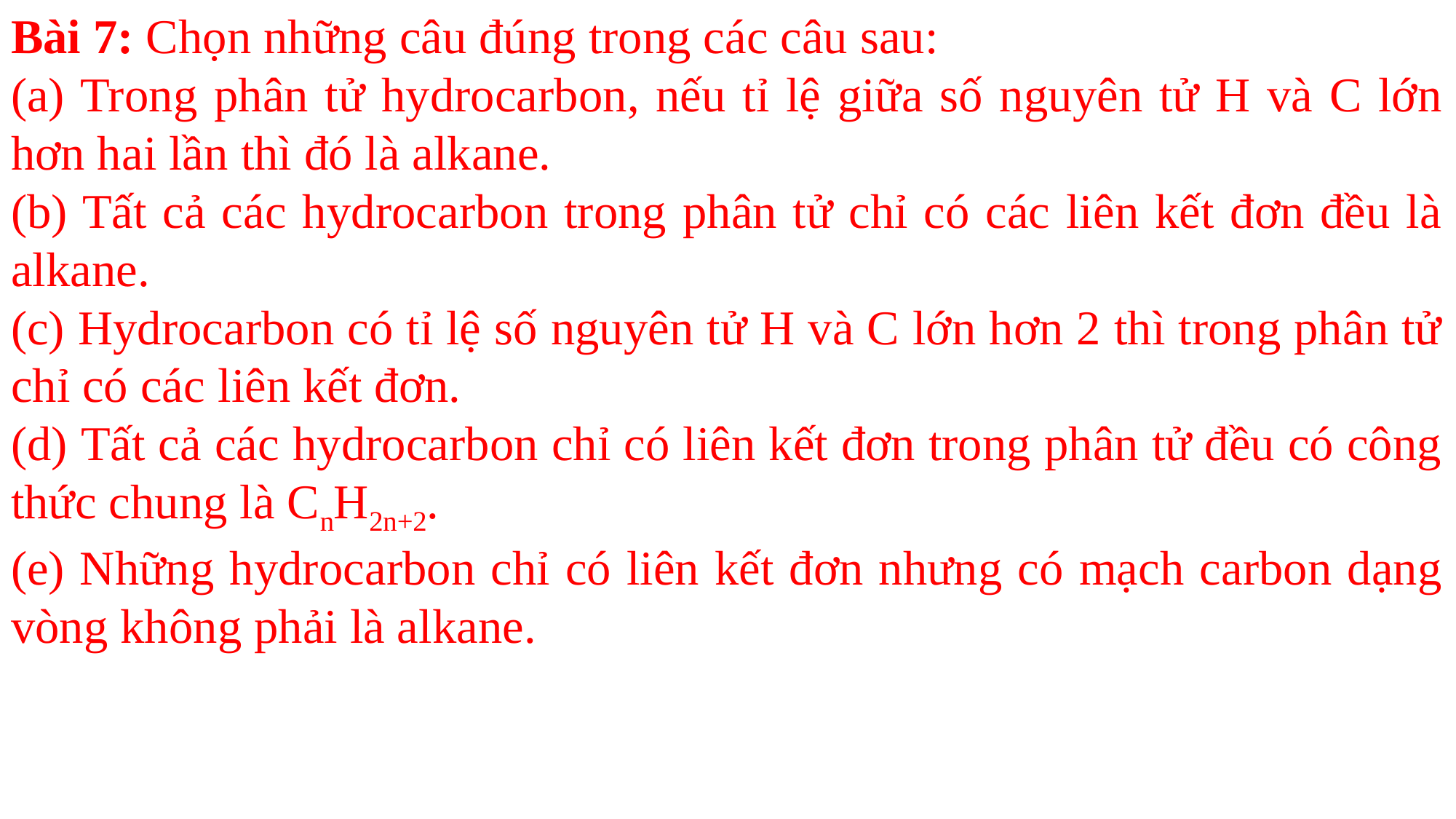

Bài 7: Chọn những câu đúng trong các câu sau:
(a) Trong phân tử hydrocarbon, nếu tỉ lệ giữa số nguyên tử H và C lớn hơn hai lần thì đó là alkane.
(b) Tất cả các hydrocarbon trong phân tử chỉ có các liên kết đơn đều là alkane.
(c) Hydrocarbon có tỉ lệ số nguyên tử H và C lớn hơn 2 thì trong phân tử chỉ có các liên kết đơn.
(d) Tất cả các hydrocarbon chỉ có liên kết đơn trong phân tử đều có công thức chung là CnH2n+2.
(e) Những hydrocarbon chỉ có liên kết đơn nhưng có mạch carbon dạng vòng không phải là alkane.